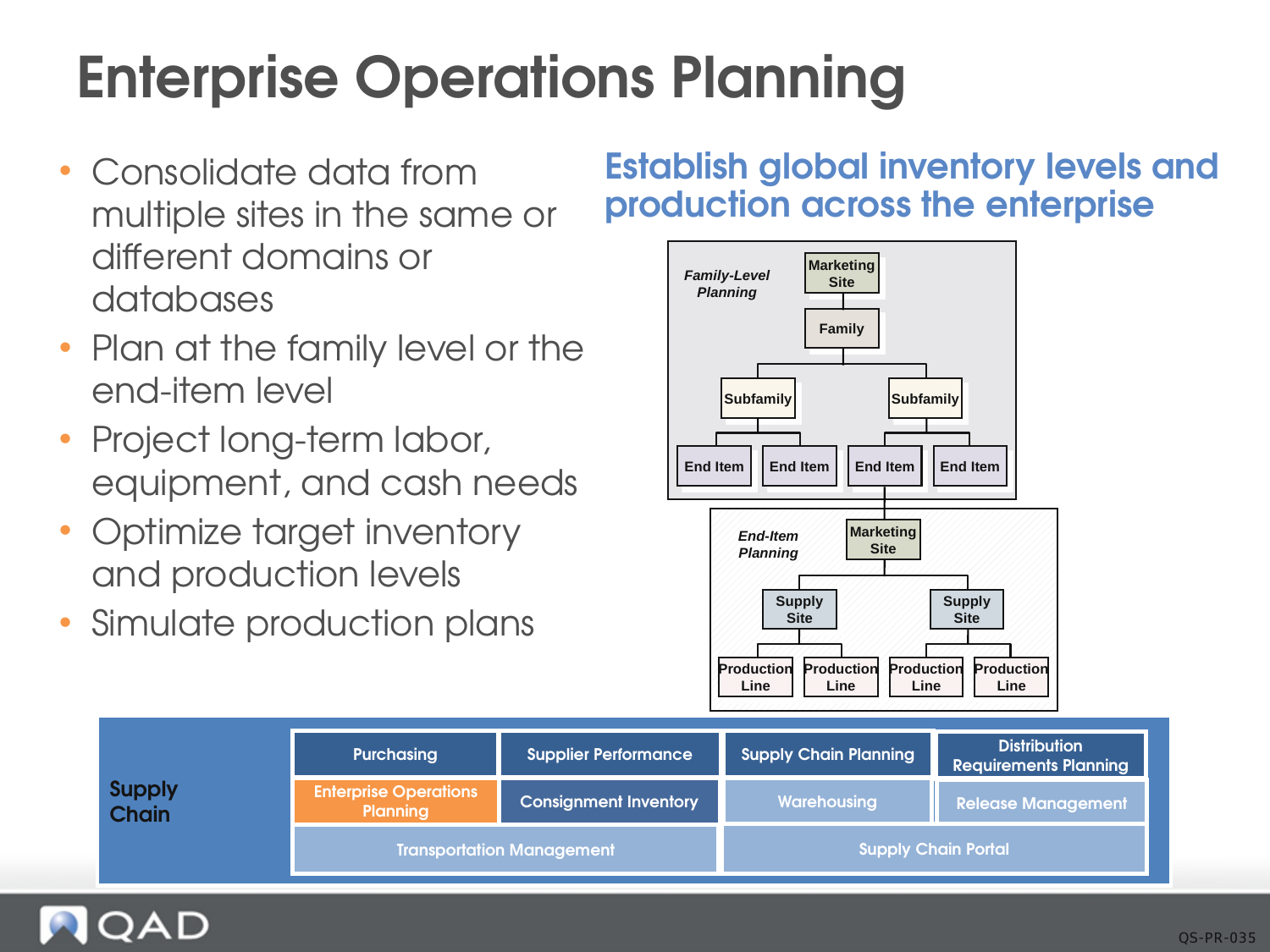

# Enterprise Operations Planning
Establish global inventory levels and production across the enterprise
Consolidate data from multiple sites in the same or different domains or databases
Plan at the family level or the end-item level
Project long-term labor, equipment, and cash needs
Optimize target inventory and production levels
Simulate production plans

Marketing
Site

Family-Level
Planning

Family

Subfamily
Subfamily

End Item
End Item
End Item
End Item

Marketing
Site
End-Item
Planning

Supply
Site
Supply
Site

Production
Line
Production
Line
Production
Line
Production
Line
Supply
Chain
Purchasing
Supplier Performance
Supply Chain Planning
Distribution Requirements Planning
Enterprise Operations Planning
Consignment Inventory
Warehousing
Release Management
Supply Chain Portal
Transportation Management
Configurator
Pricing
QS-PR-035